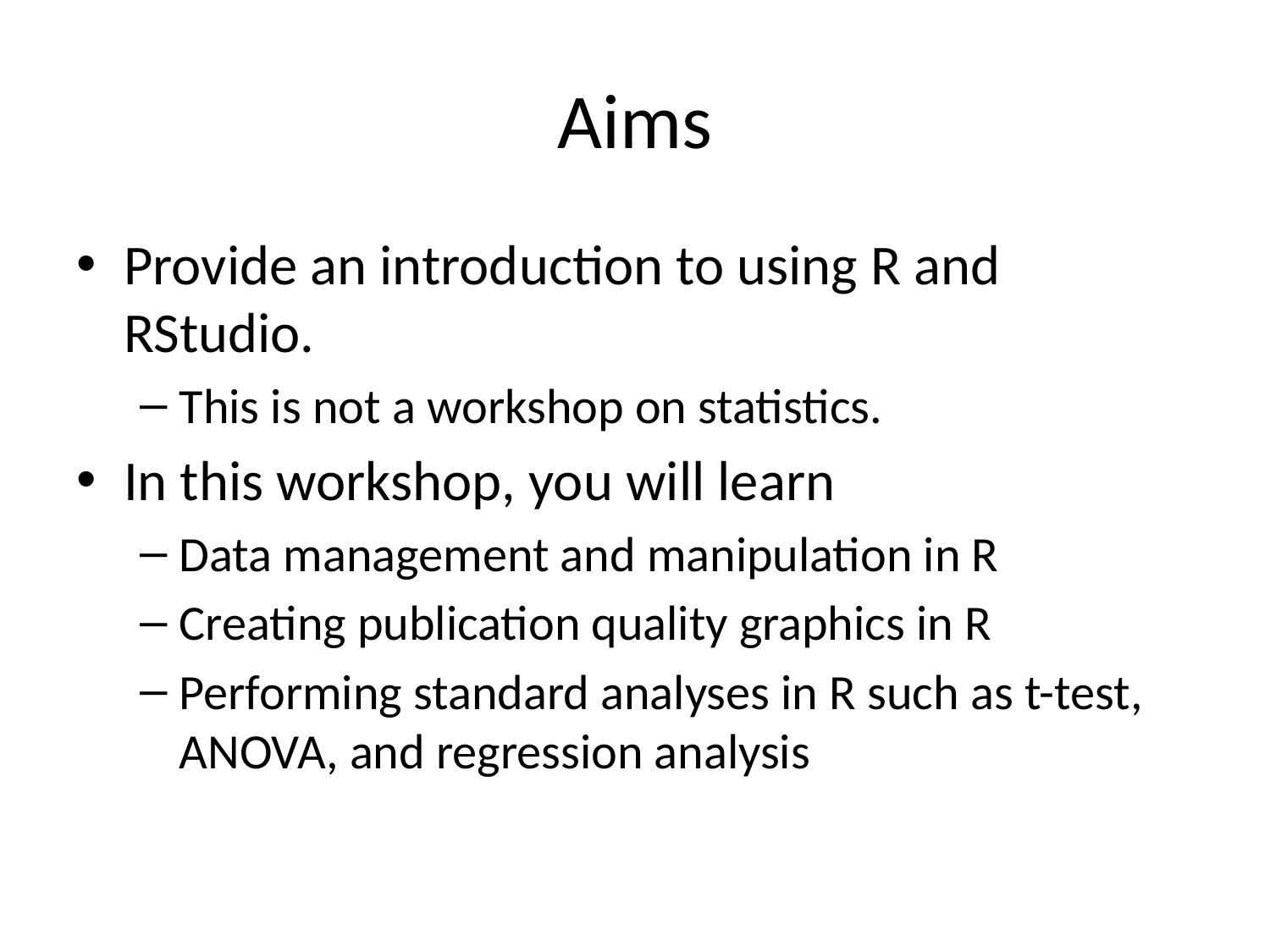

# Aims
Provide an introduction to using R and RStudio.
This is not a workshop on statistics.
In this workshop, you will learn
Data management and manipulation in R
Creating publication quality graphics in R
Performing standard analyses in R such as t-test, ANOVA, and regression analysis